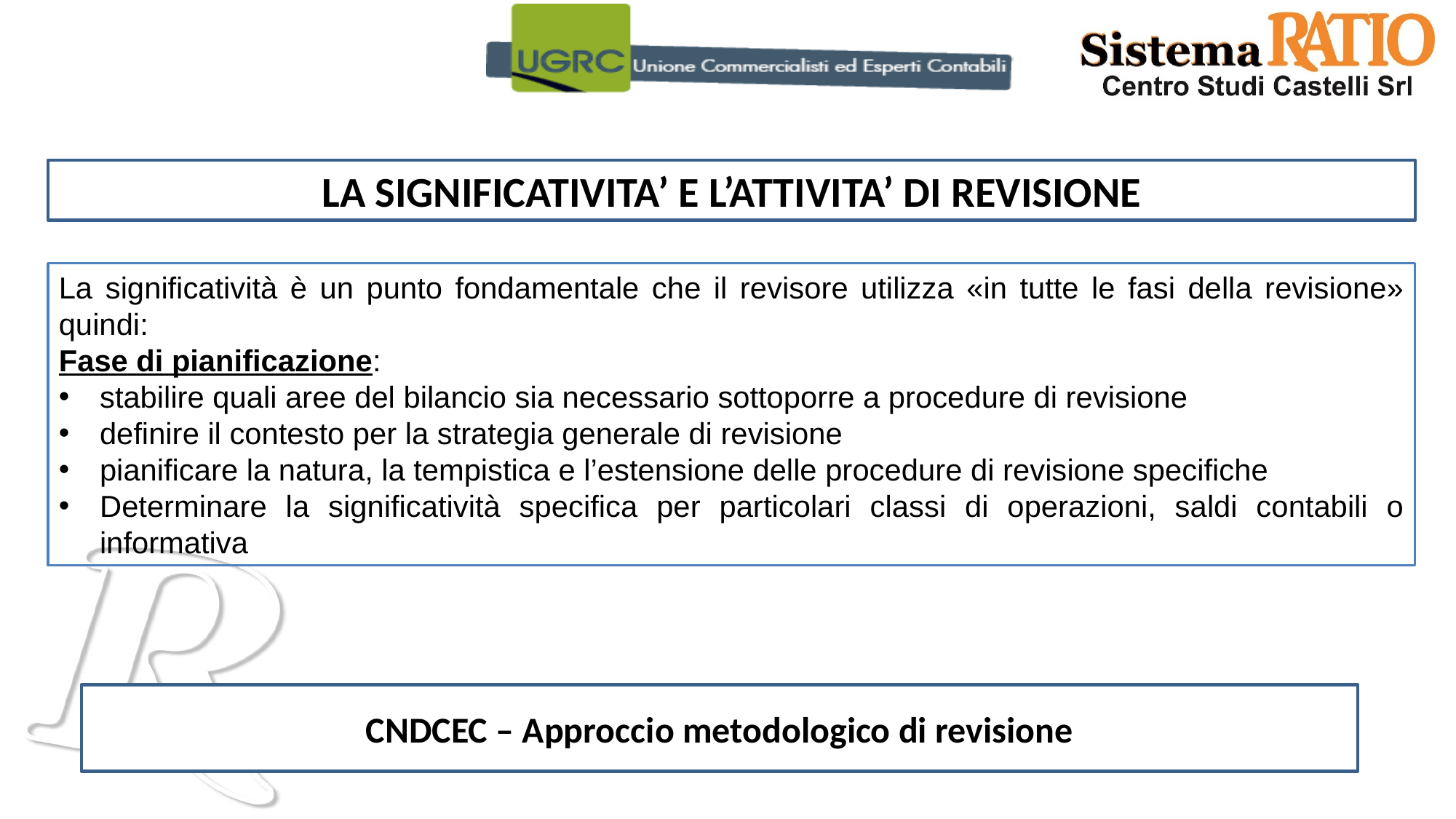

LA SIGNIFICATIVITA’ E L’ATTIVITA’ DI REVISIONE

La significatività è un punto fondamentale che il revisore utilizza «in tutte le fasi della revisione» quindi:
Fase di pianificazione:
stabilire quali aree del bilancio sia necessario sottoporre a procedure di revisione
definire il contesto per la strategia generale di revisione
pianificare la natura, la tempistica e l’estensione delle procedure di revisione specifiche
Determinare la significatività specifica per particolari classi di operazioni, saldi contabili o informativa
CNDCEC – Approccio metodologico di revisione